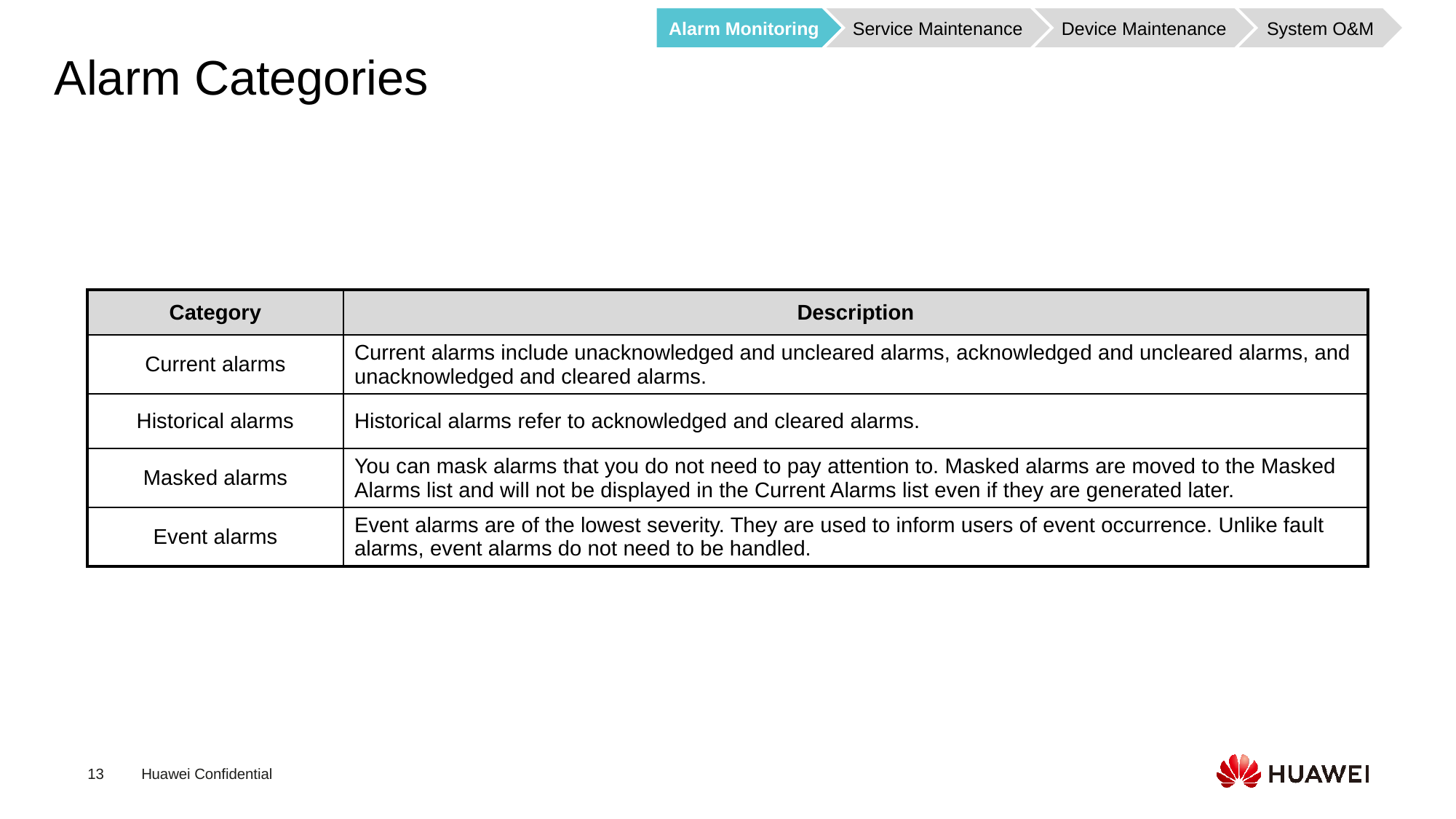

Alarm Monitoring
Service Maintenance
Device Maintenance
System O&M
# Alarm Categories
| Category | Description |
| --- | --- |
| Current alarms | Current alarms include unacknowledged and uncleared alarms, acknowledged and uncleared alarms, and unacknowledged and cleared alarms. |
| Historical alarms | Historical alarms refer to acknowledged and cleared alarms. |
| Masked alarms | You can mask alarms that you do not need to pay attention to. Masked alarms are moved to the Masked Alarms list and will not be displayed in the Current Alarms list even if they are generated later. |
| Event alarms | Event alarms are of the lowest severity. They are used to inform users of event occurrence. Unlike fault alarms, event alarms do not need to be handled. |